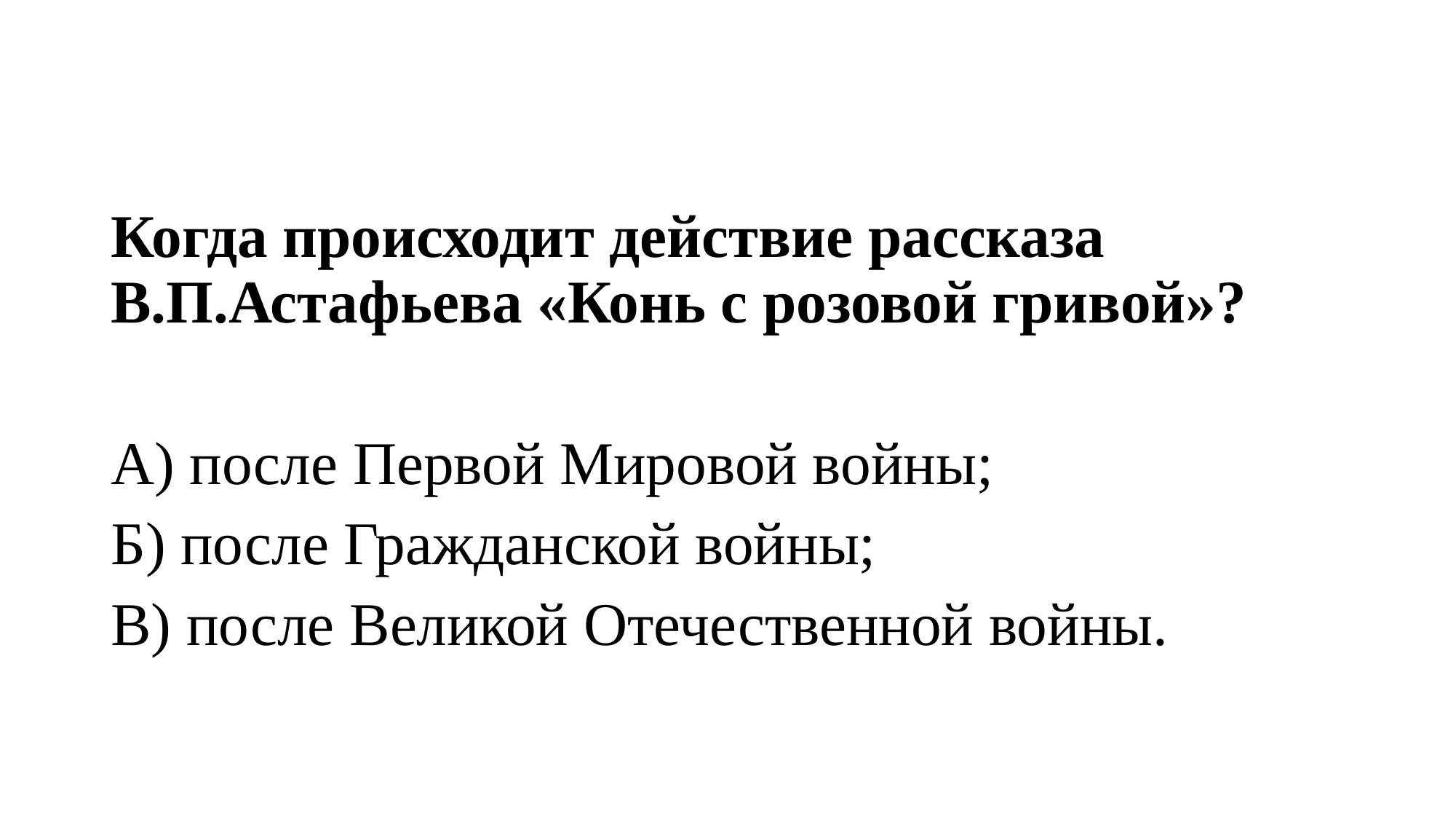

#

Когда происходит действие рассказа В.П.Астафьева «Конь с розовой гривой»?

А) после Первой Мировой войны;
Б) после Гражданской войны;
В) после Великой Отечественной войны.